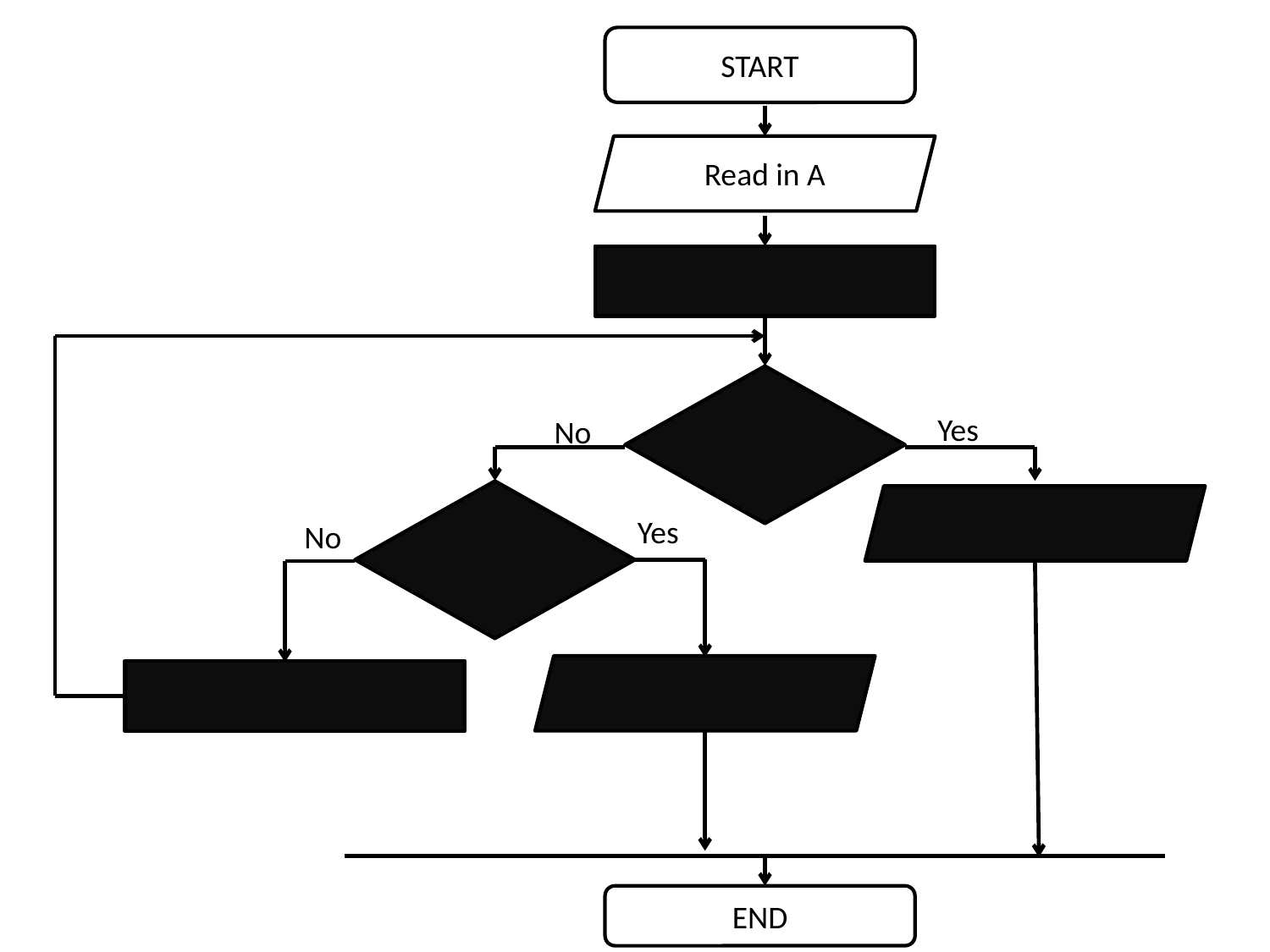

START
Read in A

Yes
No

Yes
No

END